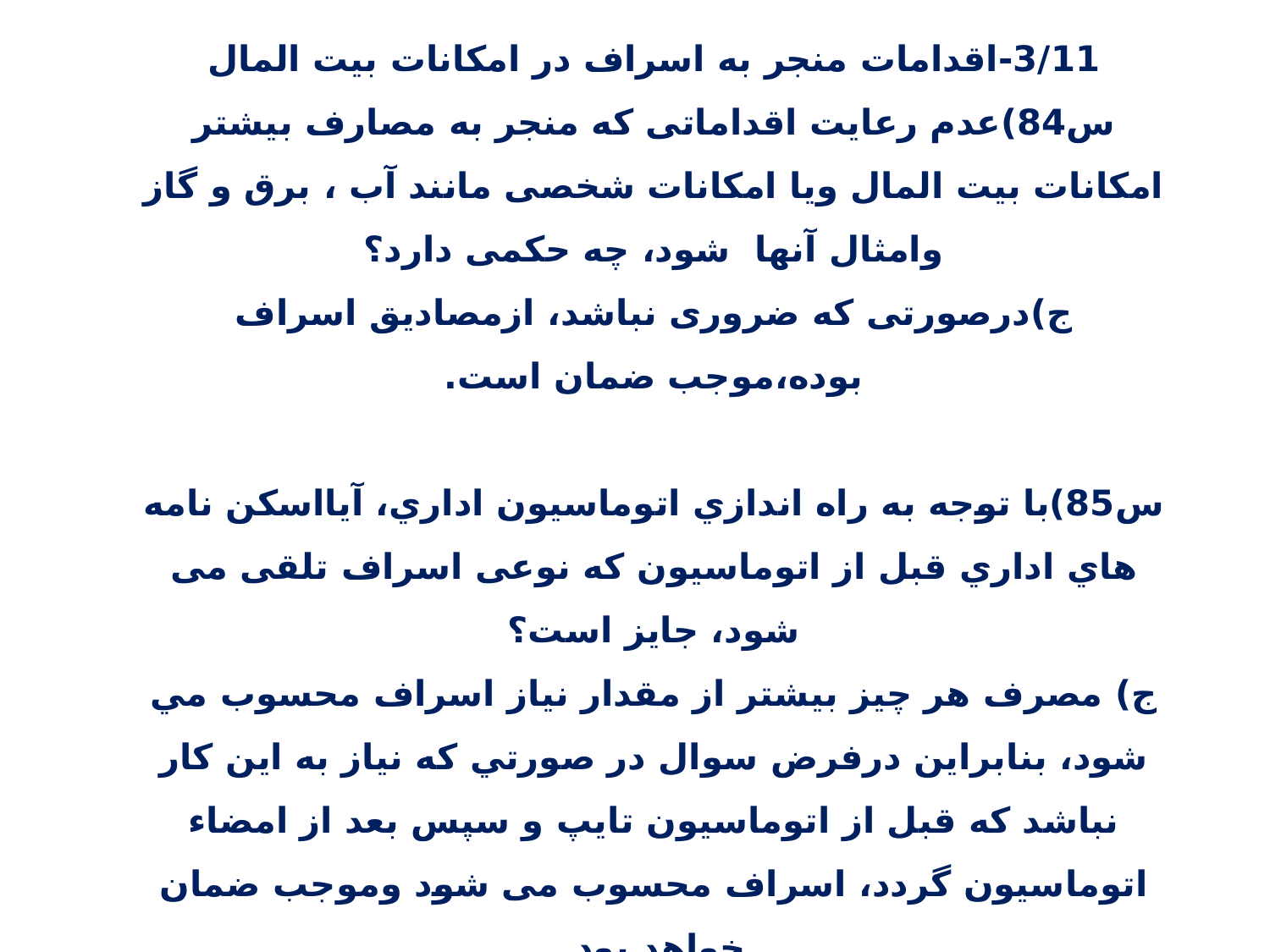

3/11-اقدامات منجر به اسراف در امکانات بیت المال
س84)عدم رعايت اقداماتی كه منجر به مصارف بيشتر امکانات بیت المال ویا امکانات شخصی مانند آب ، برق و گاز وامثال آنها  شود، چه حکمی دارد؟
ج)درصورتی که ضروری نباشد، ازمصادیق اسراف بوده،موجب ضمان است.

س85)با توجه به راه اندازي اتوماسيون اداري، آیااسکن نامه هاي اداري قبل از اتوماسيون که نوعی اسراف تلقی می شود، جایز است؟
ج) مصرف هر چيز بيشتر از مقدار نياز اسراف محسوب مي شود، بنابراين درفرض سوال در صورتي كه نياز به اين كار نباشد كه قبل از اتوماسيون تايپ و سپس بعد از امضاء اتوماسيون گردد، اسراف محسوب می شود وموجب ضمان خواهد بود.